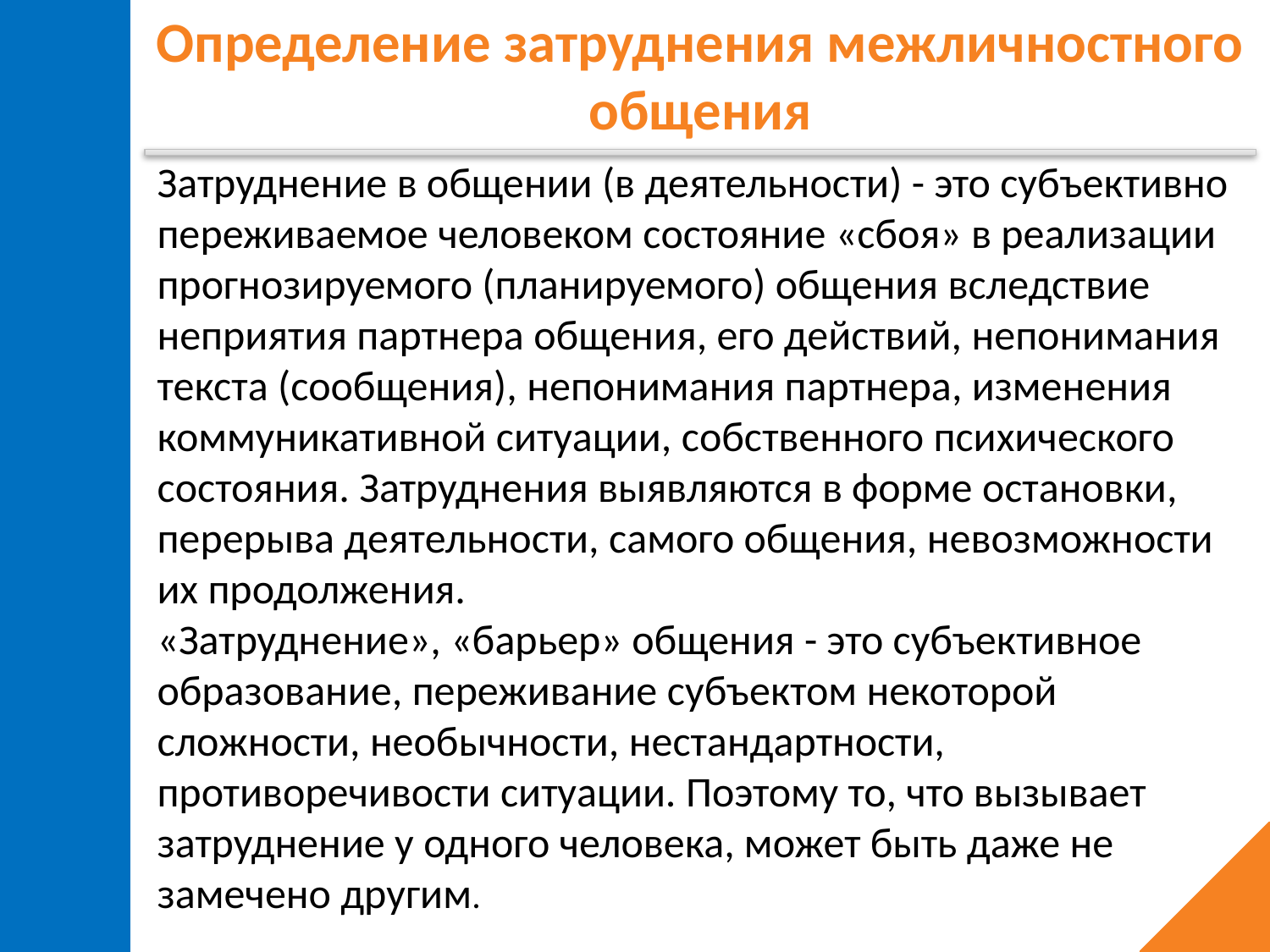

Определение затруднения межличностного общения

Затруднение в общении (в деятельности) - это субъективно переживаемое человеком состояние «сбоя» в реализации прогнозируемого (планируемого) общения вследствие неприятия партнера общения, его действий, непонимания текста (сообщения), непонимания партнера, изменения коммуникативной ситуации, собственного психического состояния. Затруднения выявляются в форме остановки, перерыва деятельности, самого общения, невозможности их продолжения.
«Затруднение», «барьер» общения - это субъективное образование, переживание субъектом некоторой сложности, необычности, нестандартности, противоречивости ситуации. Поэтому то, что вызывает затруднение у одного человека, может быть даже не замечено другим.